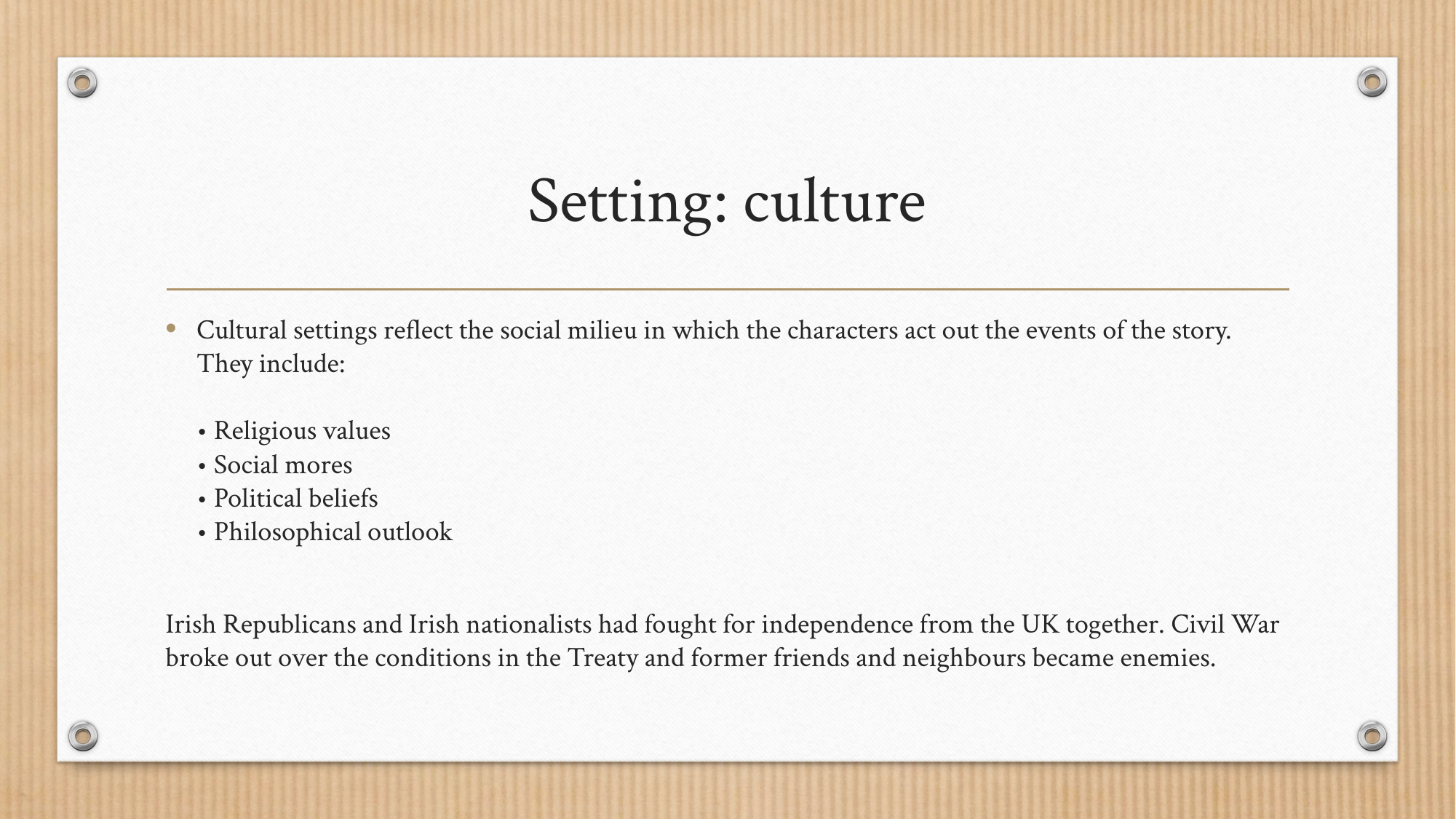

# Setting: culture
Cultural settings reflect the social milieu in which the characters act out the events of the story. They include:
• Religious values
• Social mores
• Political beliefs
• Philosophical outlook

Irish Republicans and Irish nationalists had fought for independence from the UK together. Civil War broke out over the conditions in the Treaty and former friends and neighbours became enemies.